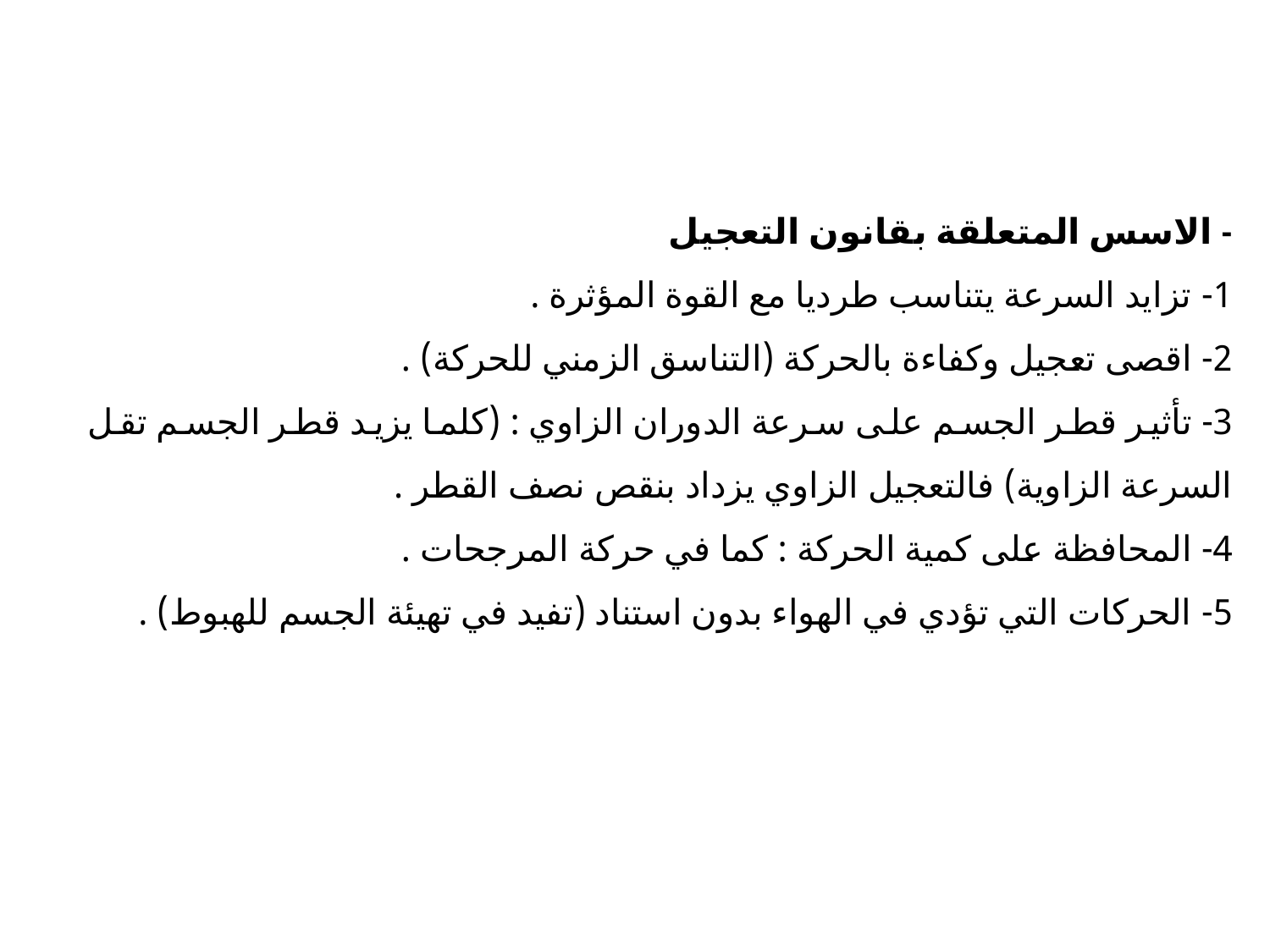

- الاسس المتعلقة بقانون التعجيل
1- تزايد السرعة يتناسب طرديا مع القوة المؤثرة .
2- اقصى تعجيل وكفاءة بالحركة (التناسق الزمني للحركة) .
3- تأثير قطر الجسم على سرعة الدوران الزاوي : (كلما يزيد قطر الجسم تقل السرعة الزاوية) فالتعجيل الزاوي يزداد بنقص نصف القطر .
4- المحافظة على كمية الحركة : كما في حركة المرجحات .
5- الحركات التي تؤدي في الهواء بدون استناد (تفيد في تهيئة الجسم للهبوط) .